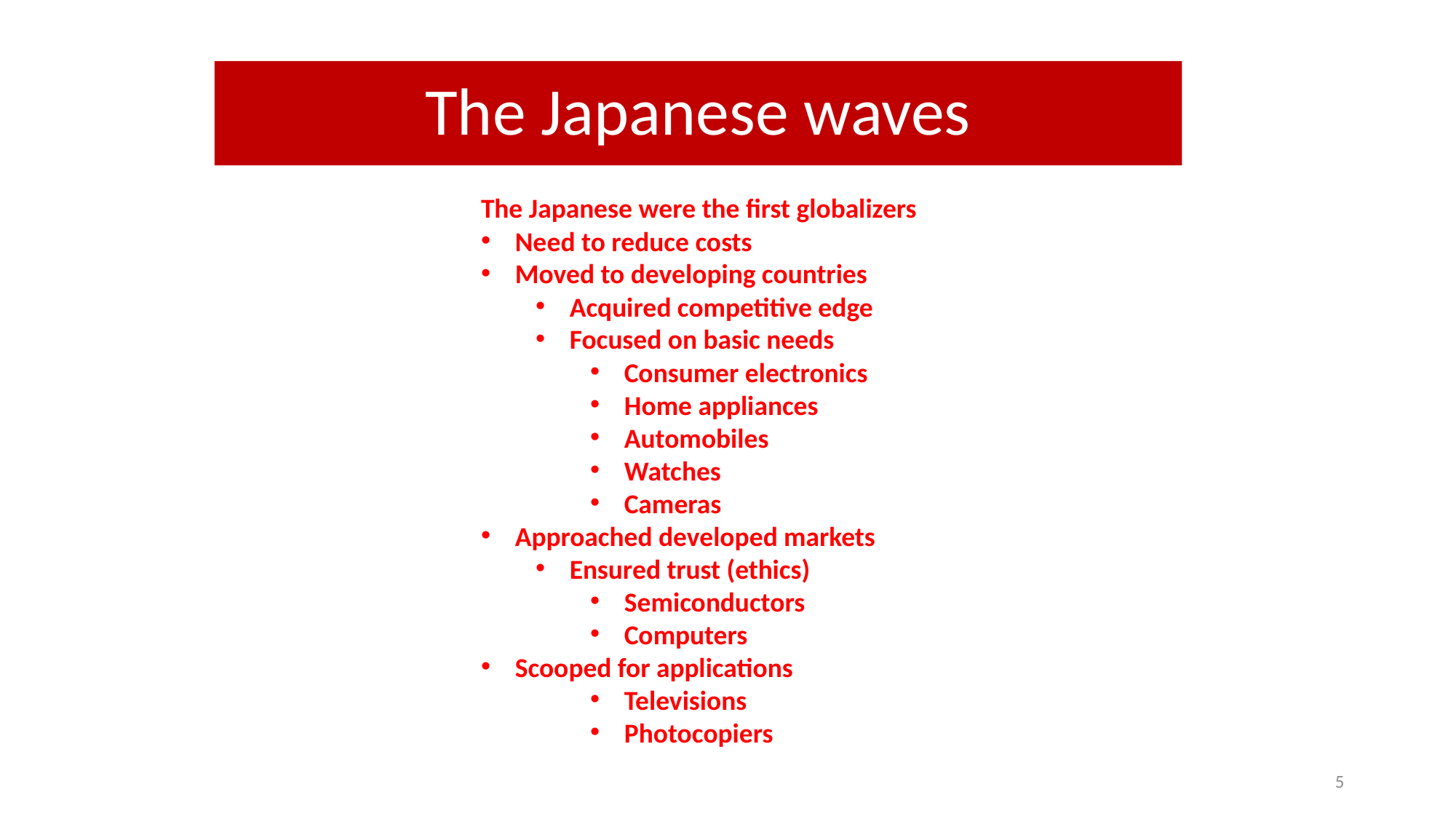

# The Japanese waves
The Japanese were the first globalizers
Need to reduce costs
Moved to developing countries
Acquired competitive edge
Focused on basic needs
Consumer electronics
Home appliances
Automobiles
Watches
Cameras
Approached developed markets
Ensured trust (ethics)
Semiconductors
Computers
Scooped for applications
Televisions
Photocopiers

5